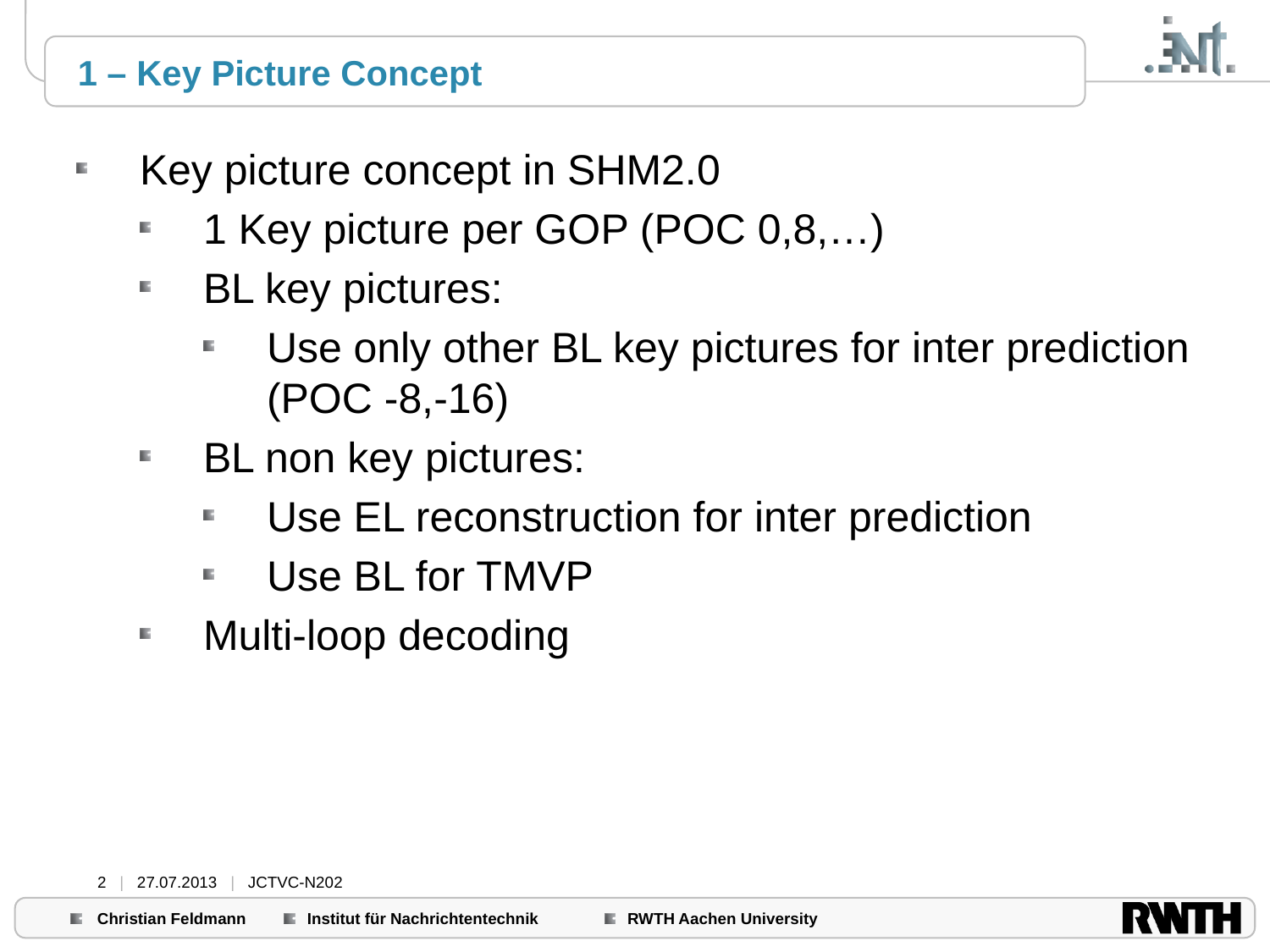

# 1 – Key Picture Concept
Key picture concept in SHM2.0
1 Key picture per GOP (POC 0,8,…)
BL key pictures:
Use only other BL key pictures for inter prediction (POC -8,-16)
BL non key pictures:
Use EL reconstruction for inter prediction
Use BL for TMVP
Multi-loop decoding

2   |   27.07.2013   |   JCTVC-N202